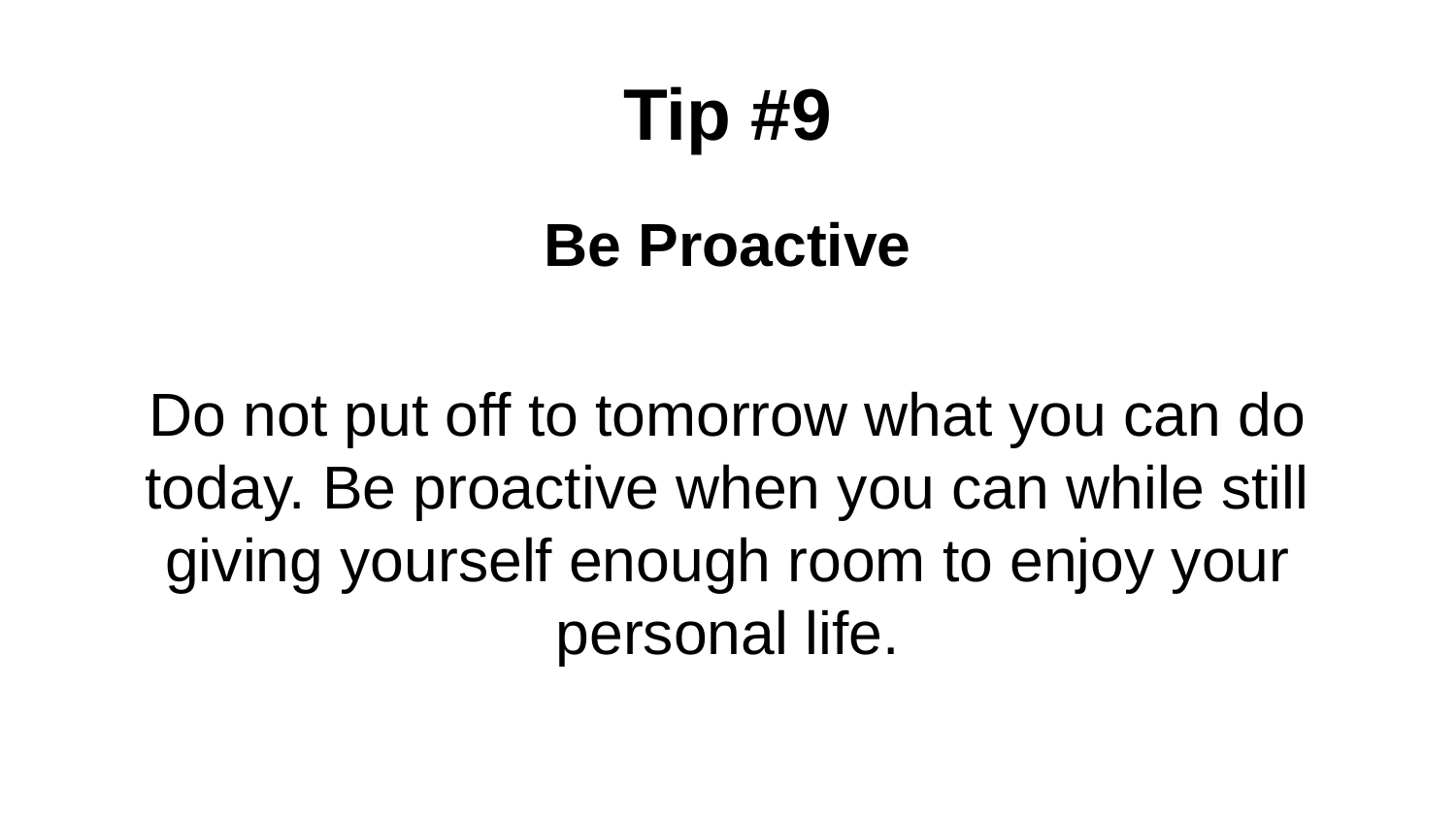

# Tip #9
Be Proactive

Do not put off to tomorrow what you can do today. Be proactive when you can while still giving yourself enough room to enjoy your personal life.

.